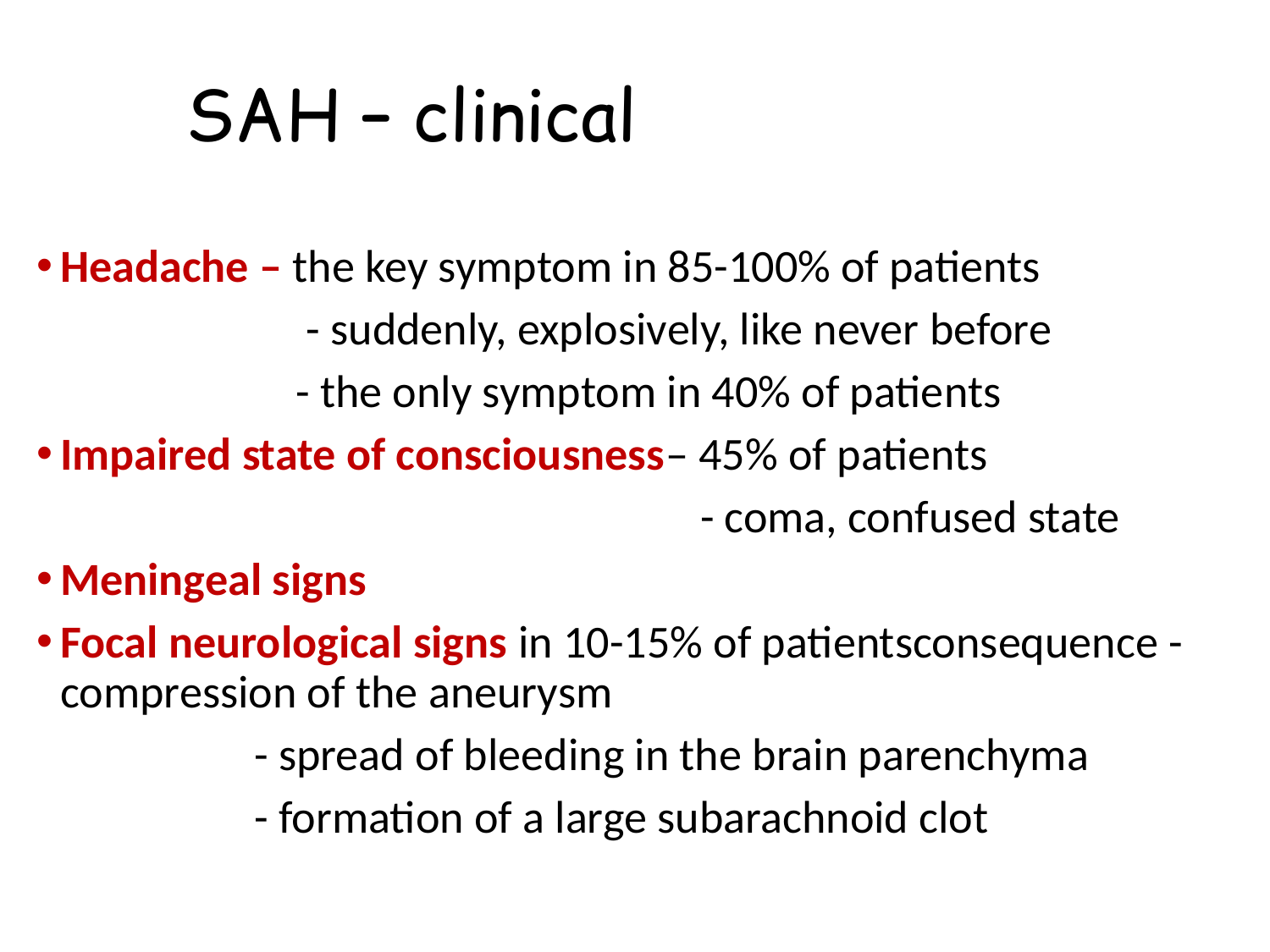

# SAH – clinical
Headache – the key symptom in 85-100% of patients
                          - suddenly, explosively, like never before
                         - the only symptom in 40% of patients
Impaired state of consciousness– 45% of patients
                                                                - coma, confused state
Meningeal signs
Focal neurological signs in 10-15% of patientsconsequence -  compression of the aneurysm
                     - spread of bleeding in the brain parenchyma
                     - formation of a large subarachnoid clot